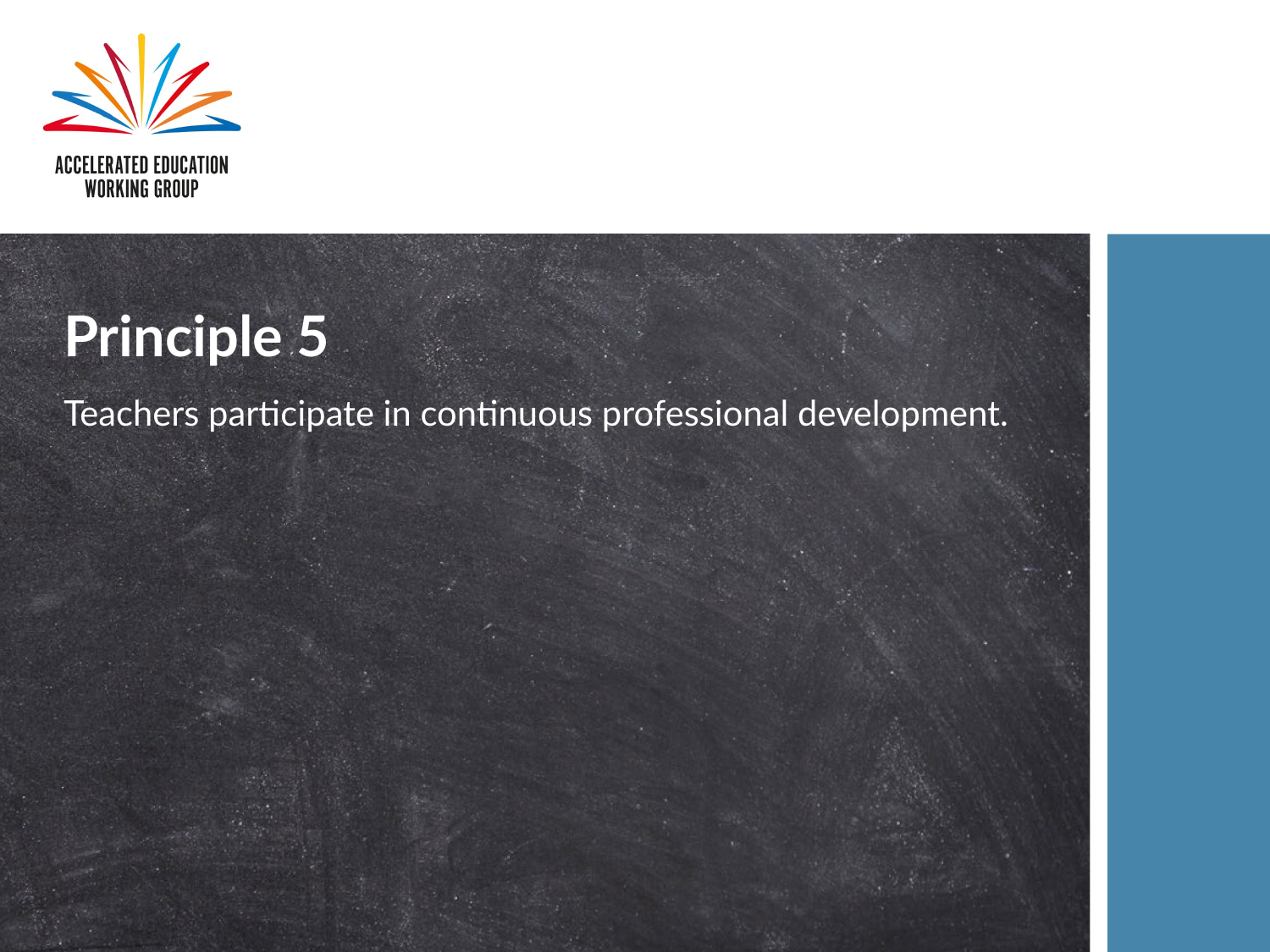

Principle 5
Teachers participate in continuous professional development.